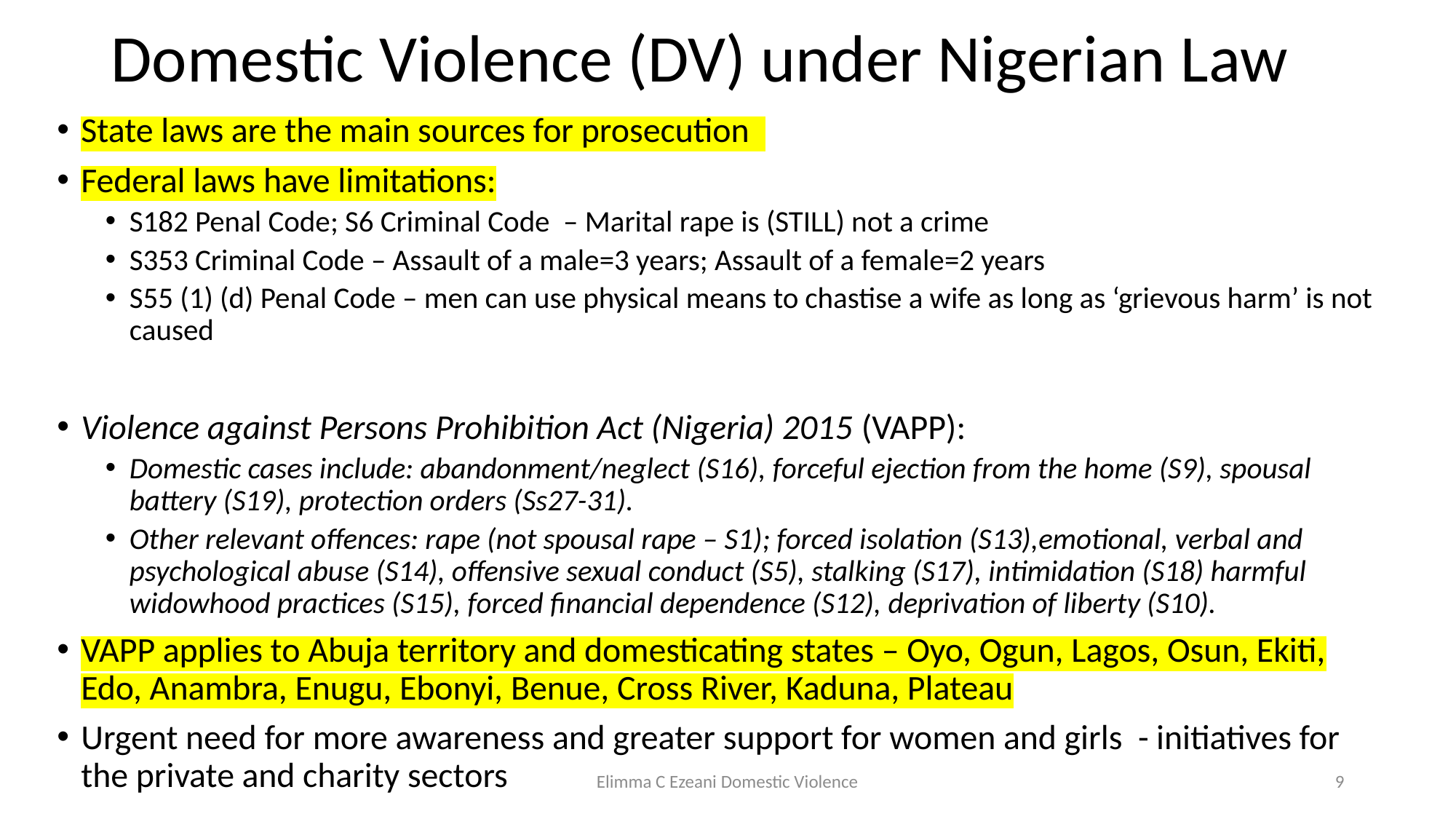

# Domestic Violence (DV) under Nigerian Law
State laws are the main sources for prosecution
Federal laws have limitations:
S182 Penal Code; S6 Criminal Code  – Marital rape is (STILL) not a crime
S353 Criminal Code – Assault of a male=3 years; Assault of a female=2 years
S55 (1) (d) Penal Code – men can use physical means to chastise a wife as long as ‘grievous harm’ is not caused

Violence against Persons Prohibition Act (Nigeria) 2015 (VAPP):
Domestic cases include: abandonment/neglect (S16), forceful ejection from the home (S9), spousal battery (S19), protection orders (Ss27-31).
Other relevant offences: rape (not spousal rape – S1); forced isolation (S13),emotional, verbal and psychological abuse (S14), offensive sexual conduct (S5), stalking (S17), intimidation (S18) harmful widowhood practices (S15), forced financial dependence (S12), deprivation of liberty (S10).
VAPP applies to Abuja territory and domesticating states – Oyo, Ogun, Lagos, Osun, Ekiti, Edo, Anambra, Enugu, Ebonyi, Benue, Cross River, Kaduna, Plateau
Urgent need for more awareness and greater support for women and girls  - initiatives for the private and charity sectors

Elimma C Ezeani Domestic Violence
9